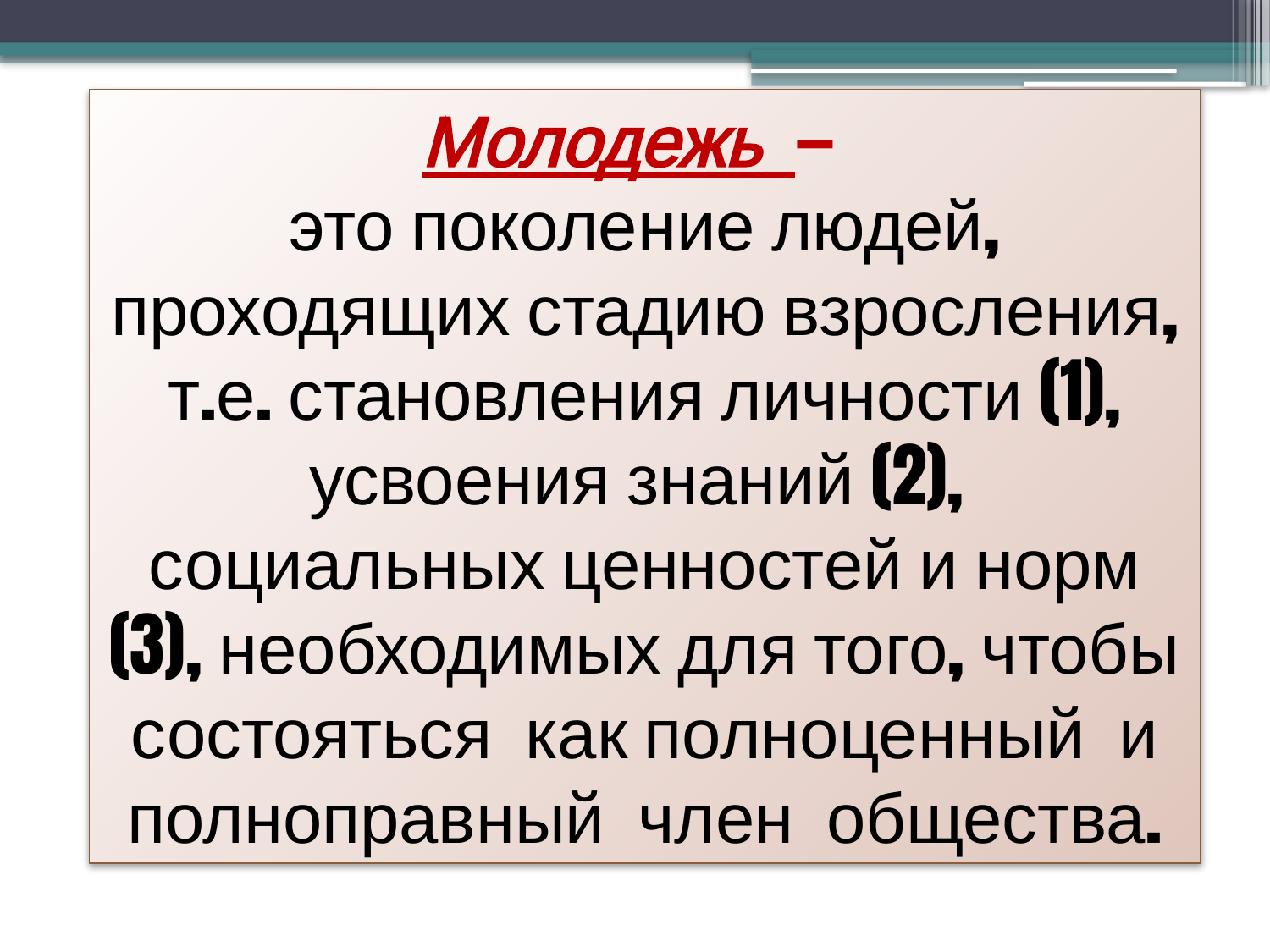

Молодежь  —
это поколение людей, проходящих стадию взросления, т.е. становления личности (1), усвоения знаний (2),
социальных ценностей и норм (3), необходимых для того, чтобы состояться  как полноценный  и полноправный  член  общества.